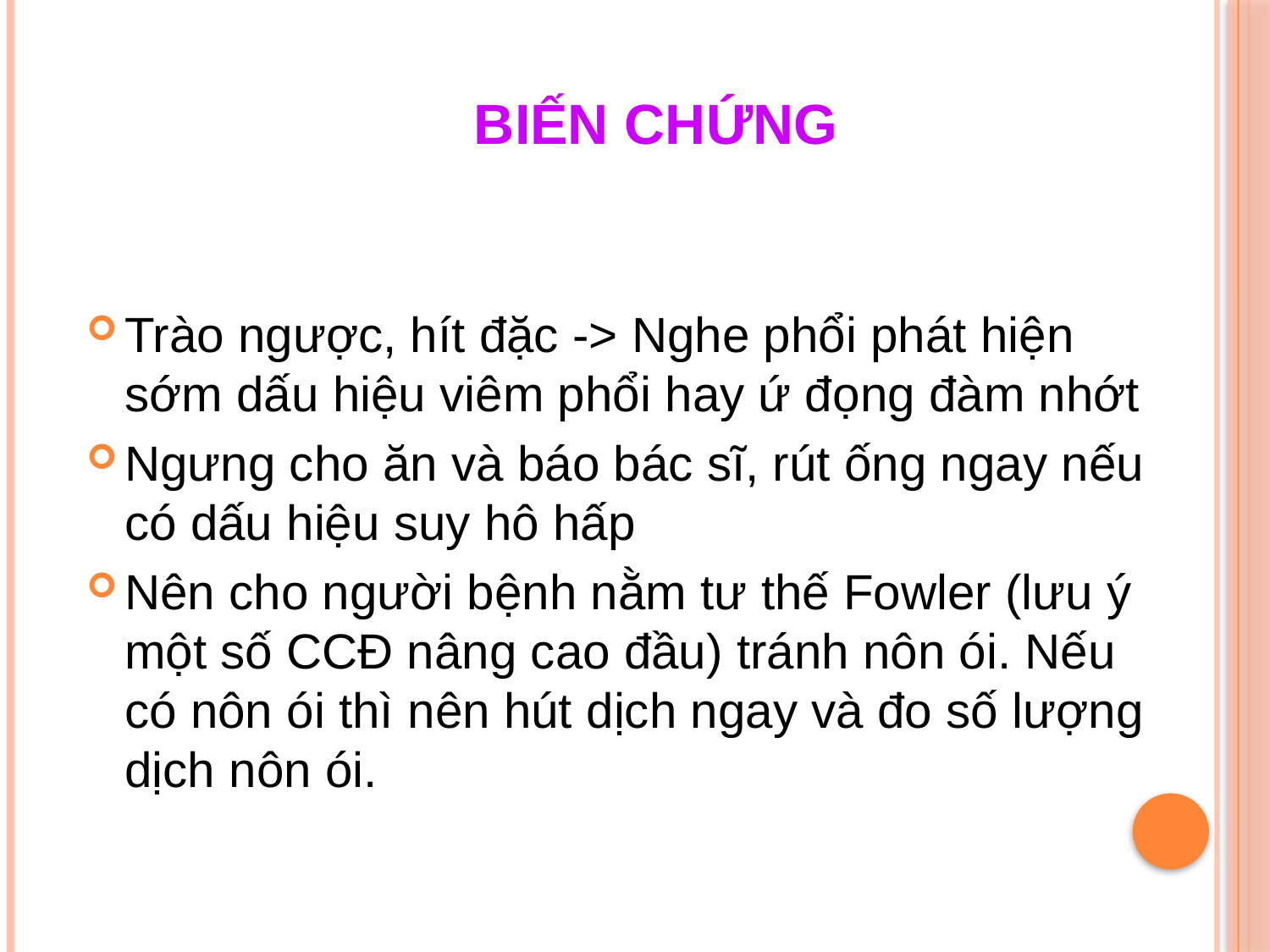

Biến chứng
Trào ngược, hít đặc -> Nghe phổi phát hiện sớm dấu hiệu viêm phổi hay ứ đọng đàm nhớt
Ngưng cho ăn và báo bác sĩ, rút ống ngay nếu có dấu hiệu suy hô hấp
Nên cho người bệnh nằm tư thế Fowler (lưu ý một số CCĐ nâng cao đầu) tránh nôn ói. Nếu có nôn ói thì nên hút dịch ngay và đo số lượng dịch nôn ói.